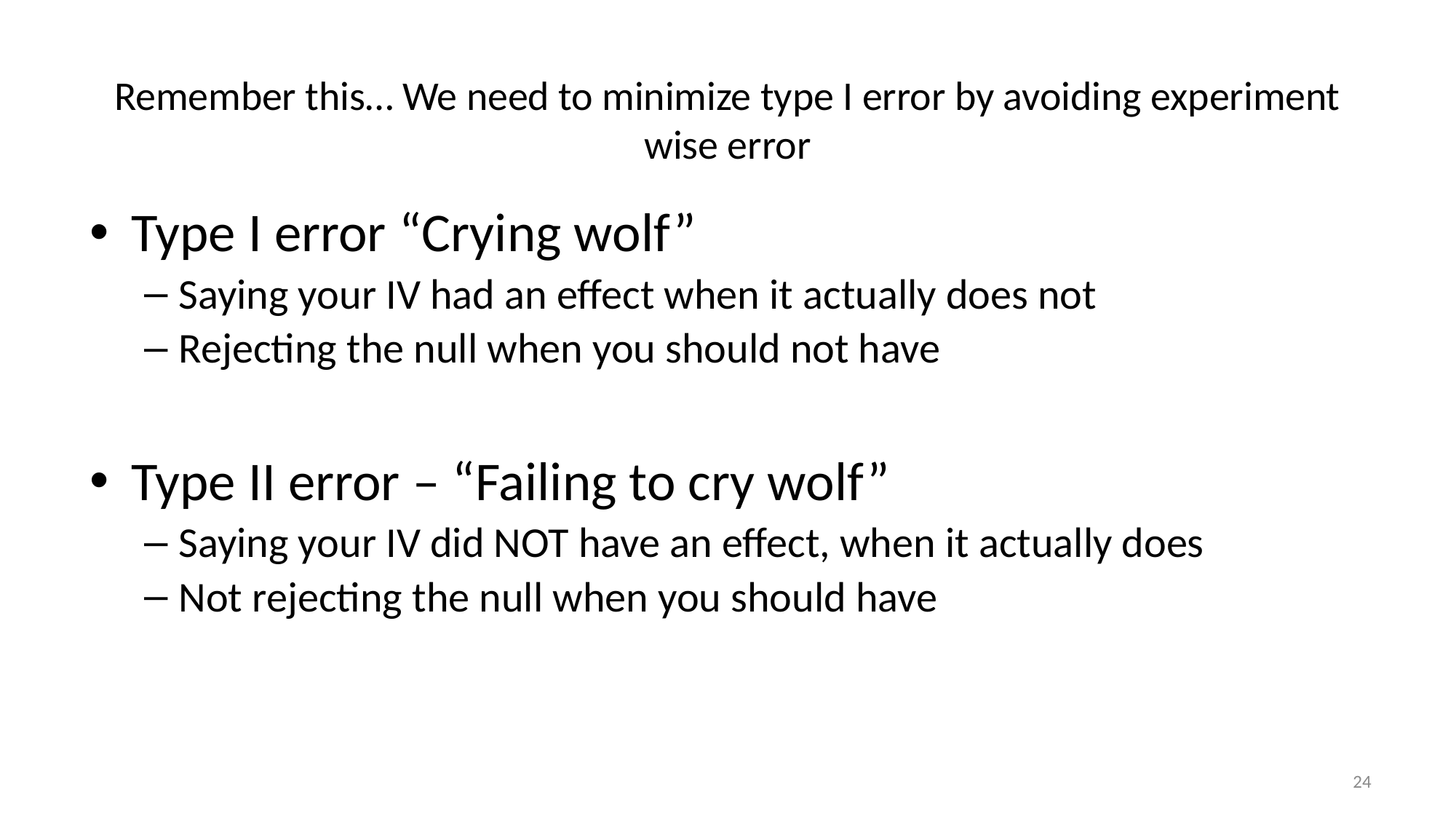

# Remember this… We need to minimize type I error by avoiding experiment wise error
Type I error “Crying wolf”
Saying your IV had an effect when it actually does not
Rejecting the null when you should not have

Type II error – “Failing to cry wolf”
Saying your IV did NOT have an effect, when it actually does
Not rejecting the null when you should have
24